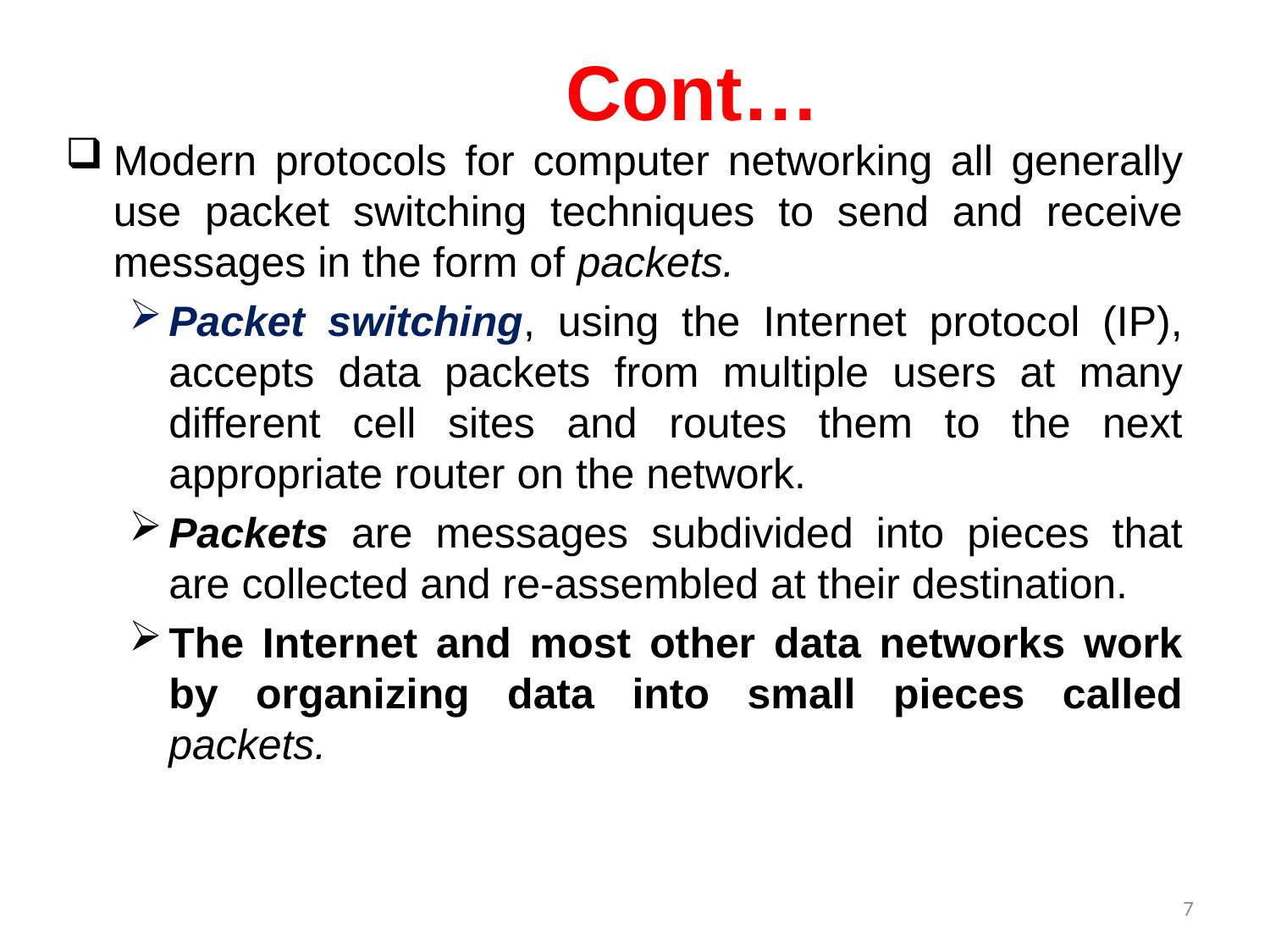

# Cont…
Modern protocols for computer networking all generally use packet switching techniques to send and receive messages in the form of packets.
Packet switching, using the Internet protocol (IP), accepts data packets from multiple users at many different cell sites and routes them to the next appropriate router on the network.
Packets are messages subdivided into pieces that are collected and re-assembled at their destination.
The Internet and most other data networks work by organizing data into small pieces called packets.
7